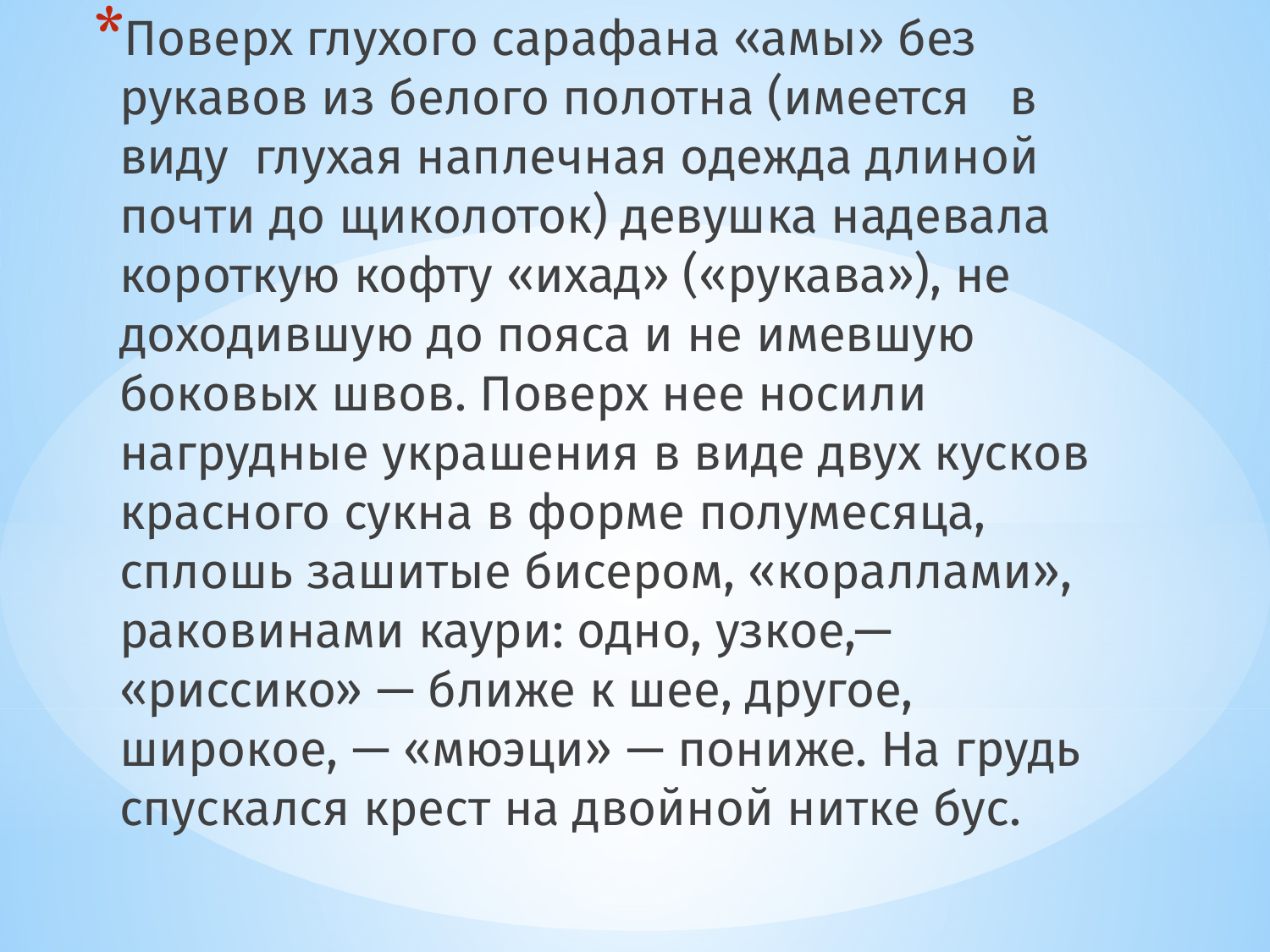

Поверх глухого сарафана «амы» без рукавов из белого полотна (имеется   в  виду  глухая наплечная одежда длиной почти до щиколоток) девушка надевала короткую кофту «ихад» («рукава»), не доходившую до пояса и не имевшую боковых швов. Поверх нее носили нагрудные украшения в виде двух кусков красного сукна в форме полумесяца, сплошь зашитые бисером, «кораллами», раковинами каури: одно, узкое,— «риссико» — ближе к шее, другое, широкое, — «мюэци» — пониже. На грудь спускался крест на двойной нитке бус.